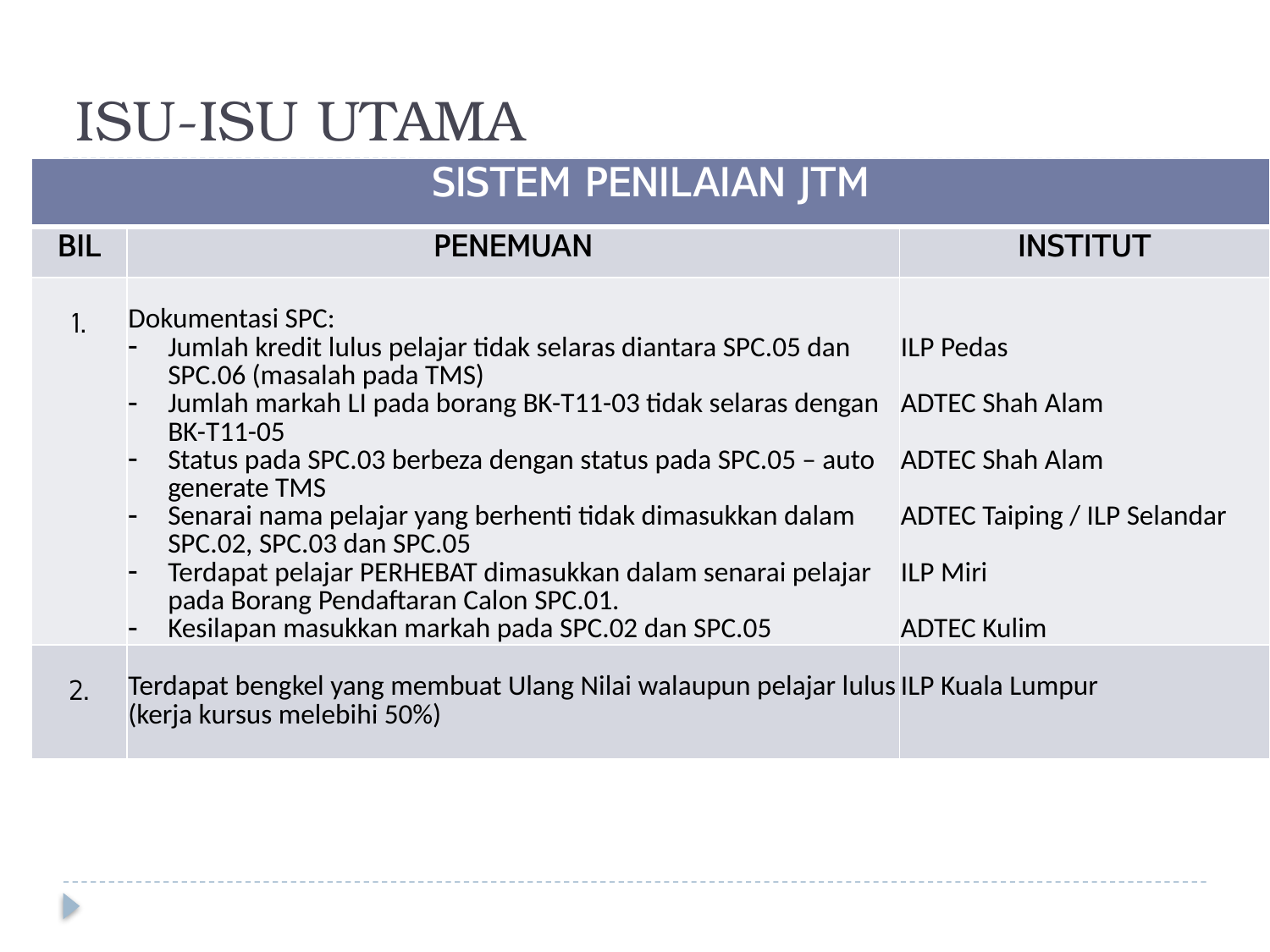

# ISU-ISU UTAMA
| SISTEM PENILAIAN JTM |  |  |
| --- | --- | --- |
| BIL | PENEMUAN | INSTITUT |
| 1. | Dokumentasi SPC: Jumlah kredit lulus pelajar tidak selaras diantara SPC.05 dan SPC.06 (masalah pada TMS) Jumlah markah LI pada borang BK-T11-03 tidak selaras dengan BK-T11-05 Status pada SPC.03 berbeza dengan status pada SPC.05 – auto generate TMS Senarai nama pelajar yang berhenti tidak dimasukkan dalam SPC.02, SPC.03 dan SPC.05 Terdapat pelajar PERHEBAT dimasukkan dalam senarai pelajar pada Borang Pendaftaran Calon SPC.01. Kesilapan masukkan markah pada SPC.02 dan SPC.05 | ILP Pedas ADTEC Shah Alam ADTEC Shah Alam ADTEC Taiping / ILP Selandar ILP Miri ADTEC Kulim |
| 2. | Terdapat bengkel yang membuat Ulang Nilai walaupun pelajar lulus (kerja kursus melebihi 50%) | ILP Kuala Lumpur |